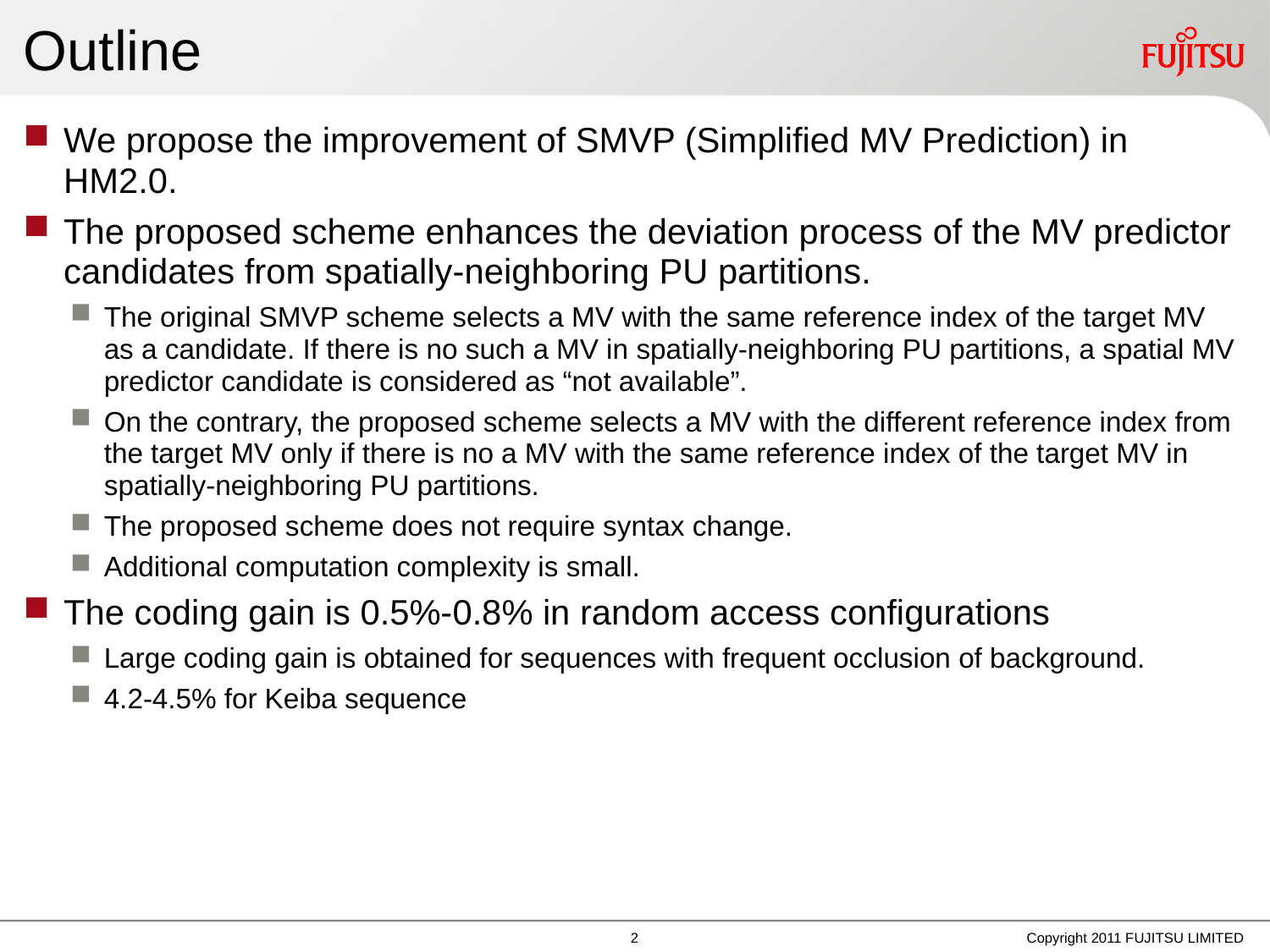

# Outline
We propose the improvement of SMVP (Simplified MV Prediction) in HM2.0.
The proposed scheme enhances the deviation process of the MV predictor candidates from spatially-neighboring PU partitions.
The original SMVP scheme selects a MV with the same reference index of the target MV as a candidate. If there is no such a MV in spatially-neighboring PU partitions, a spatial MV predictor candidate is considered as “not available”.
On the contrary, the proposed scheme selects a MV with the different reference index from the target MV only if there is no a MV with the same reference index of the target MV in spatially-neighboring PU partitions.
The proposed scheme does not require syntax change.
Additional computation complexity is small.
The coding gain is 0.5%-0.8% in random access configurations
Large coding gain is obtained for sequences with frequent occlusion of background.
4.2-4.5% for Keiba sequence
2
Copyright 2011 FUJITSU LIMITED